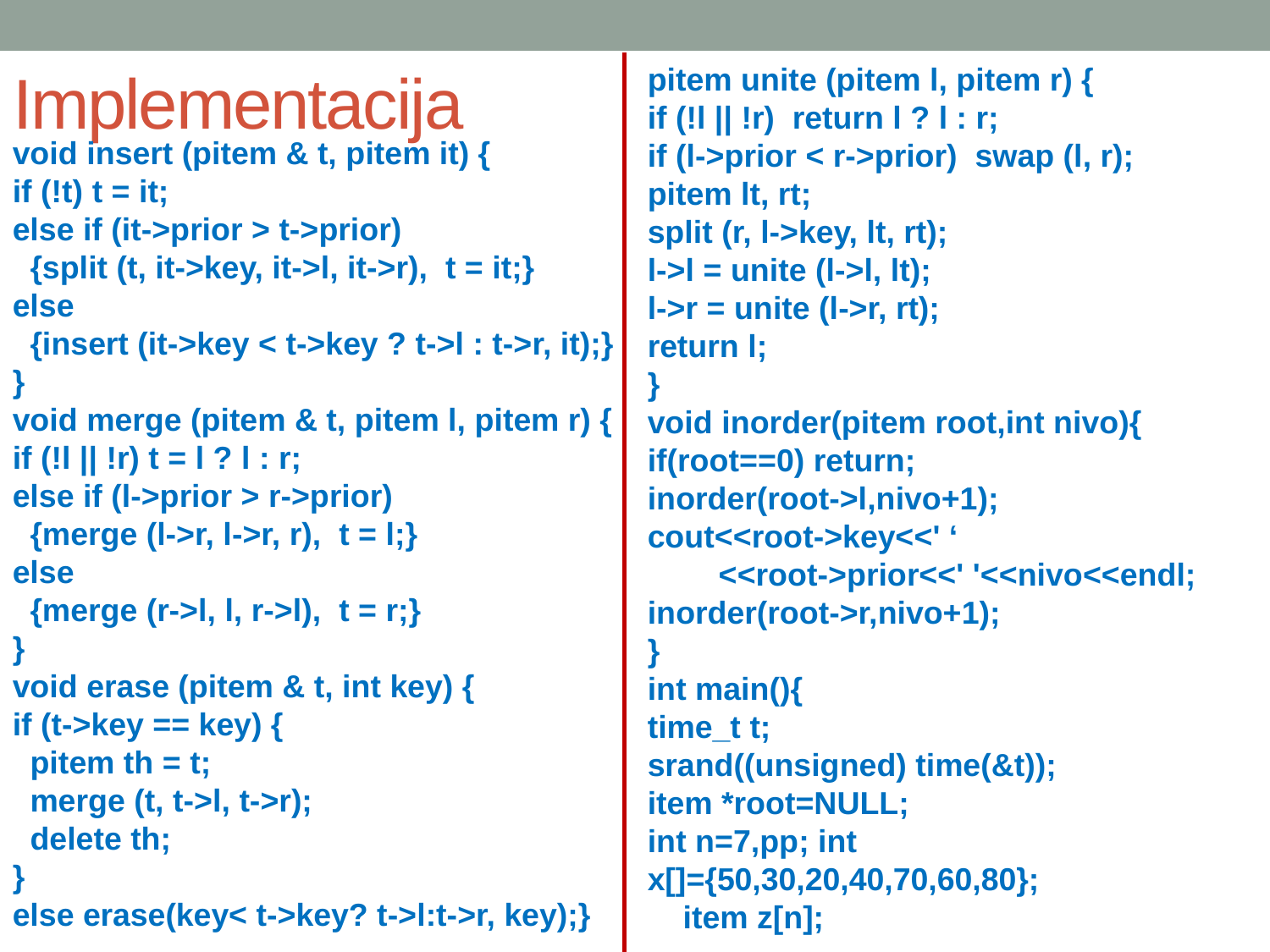

# Implementacija
pitem unite (pitem l, pitem r) {
if (!l || !r)  return l ? l : r;
if (l->prior < r->prior)  swap (l, r);
pitem lt, rt;
split (r, l->key, lt, rt);
l->l = unite (l->l, lt);
l->r = unite (l->r, rt);
return l;
}
void inorder(pitem root,int nivo){
if(root==0) return;
inorder(root->l,nivo+1);
cout<<root->key<<' ‘
        <<root->prior<<' '<<nivo<<endl;
inorder(root->r,nivo+1);
}
int main(){
time_t t;
srand((unsigned) time(&t));
item *root=NULL;
int n=7,pp; int x[]={50,30,20,40,70,60,80};
    item z[n];
void insert (pitem & t, pitem it) {
if (!t) t = it;
else if (it->prior > t->prior)
  {split (t, it->key, it->l, it->r),  t = it;}
else
  {insert (it->key < t->key ? t->l : t->r, it);}
}
void merge (pitem & t, pitem l, pitem r) {
if (!l || !r) t = l ? l : r;
else if (l->prior > r->prior)
  {merge (l->r, l->r, r),  t = l;}
else
  {merge (r->l, l, r->l),  t = r;}
}
void erase (pitem & t, int key) {
if (t->key == key) {
  pitem th = t;
  merge (t, t->l, t->r);
  delete th;
}
else erase(key< t->key? t->l:t->r, key);}